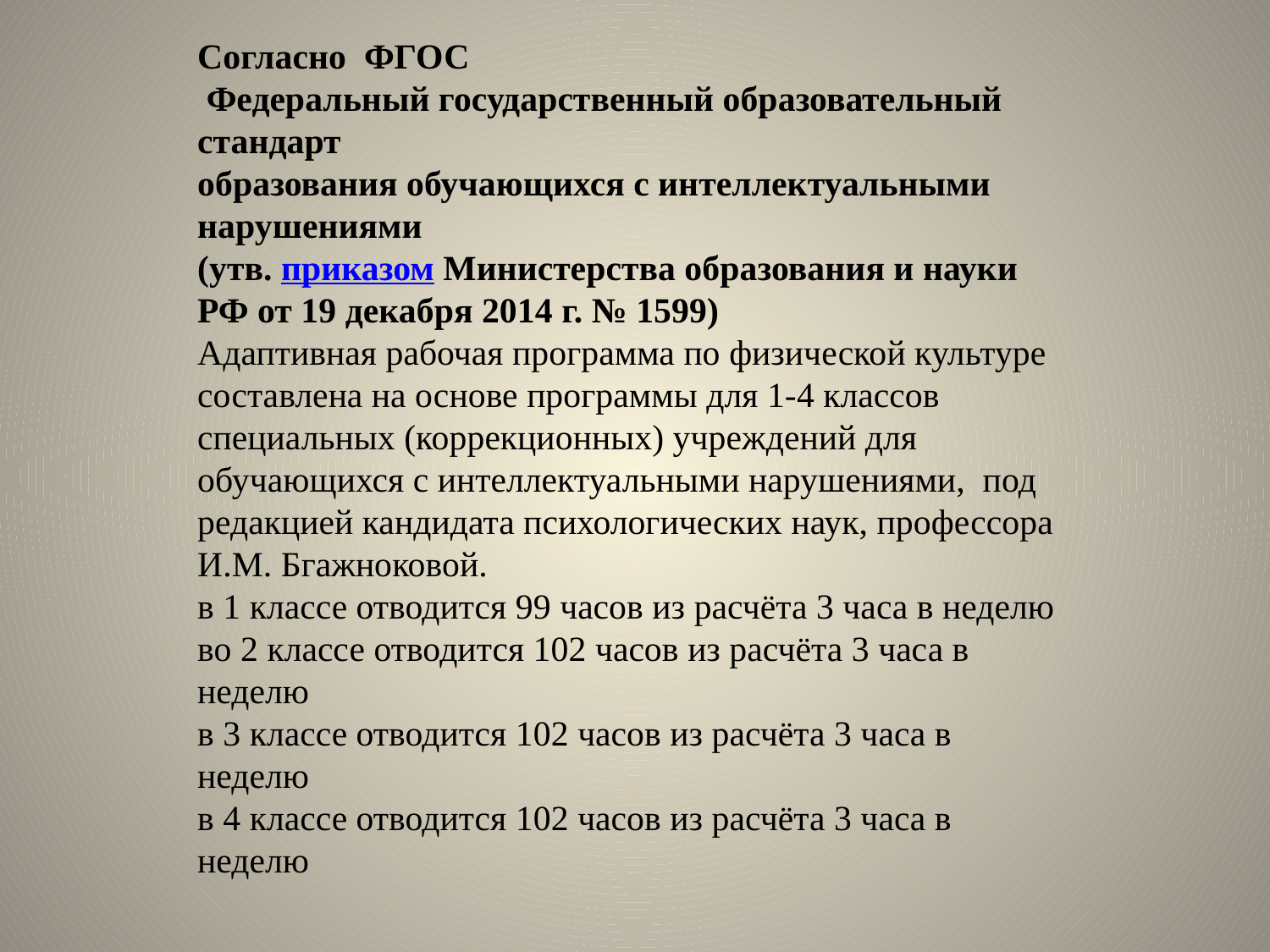

Согласно  ФГОС
 Федеральный государственный образовательный стандарт
образования обучающихся с интеллектуальными нарушениями
(утв. приказом Министерства образования и науки РФ от 19 декабря 2014 г. № 1599)
Адаптивная рабочая программа по физической культуре составлена на основе программы для 1-4 классов специальных (коррекционных) учреждений для обучающихся с интеллектуальными нарушениями,  под редакцией кандидата психологических наук, профессора И.М. Бгажноковой.
в 1 классе отводится 99 часов из расчёта 3 часа в неделю
во 2 классе отводится 102 часов из расчёта 3 часа в неделю
в 3 классе отводится 102 часов из расчёта 3 часа в неделю
в 4 классе отводится 102 часов из расчёта 3 часа в неделю